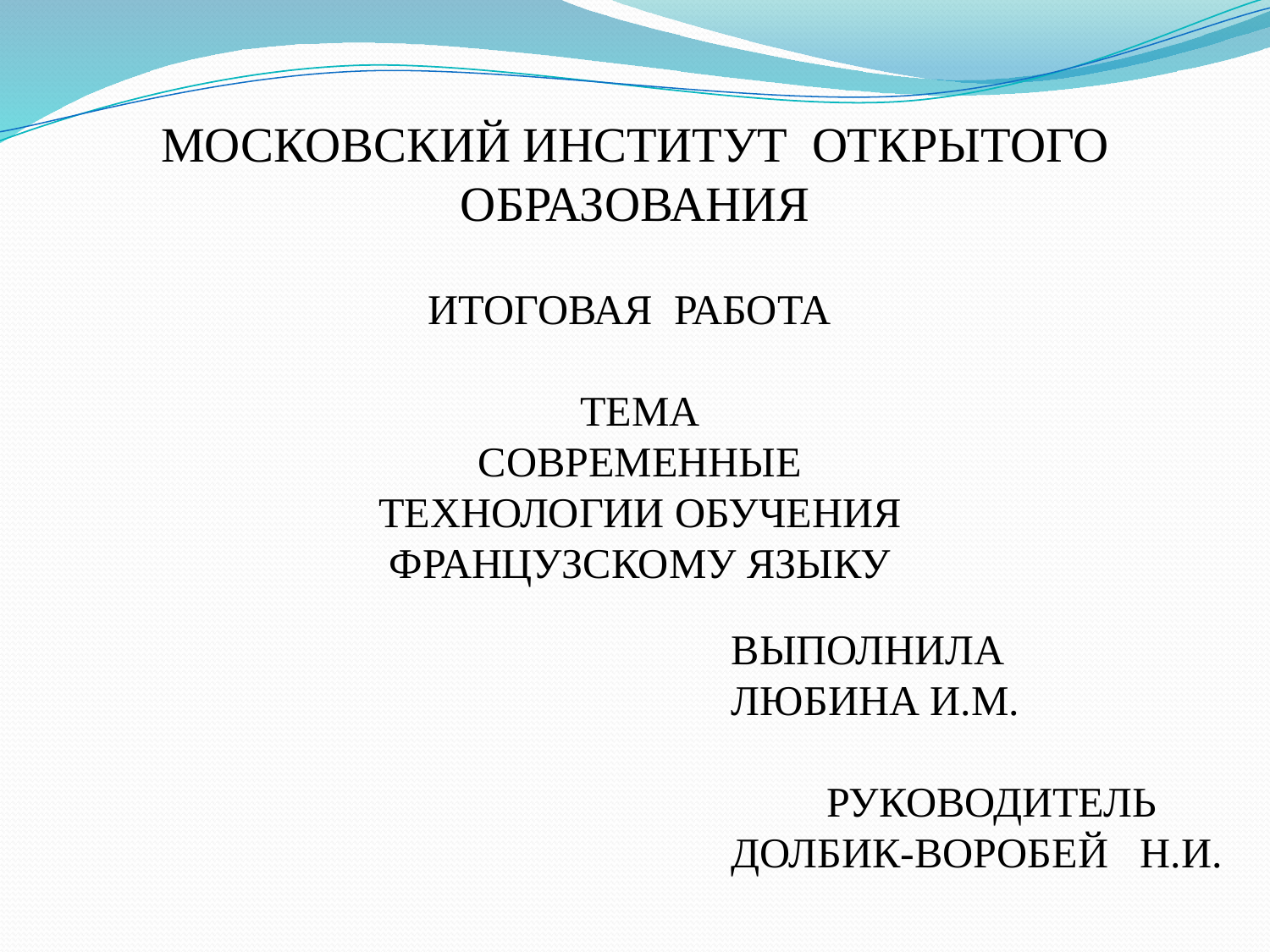

МОСКОВСКИЙ ИНСТИТУТ  ОТКРЫТОГО ОБРАЗОВАНИЯ
ИТОГОВАЯ  РАБОТА
ТЕМА
СОВРЕМЕННЫЕ ТЕХНОЛОГИИ ОБУЧЕНИЯ
ФРАНЦУЗСКОМУ ЯЗЫКУ
ВЫПОЛНИЛА    ЛЮБИНА И.М.
                                                         РУКОВОДИТЕЛЬ ДОЛБИК-ВОРОБЕЙ   Н.И.